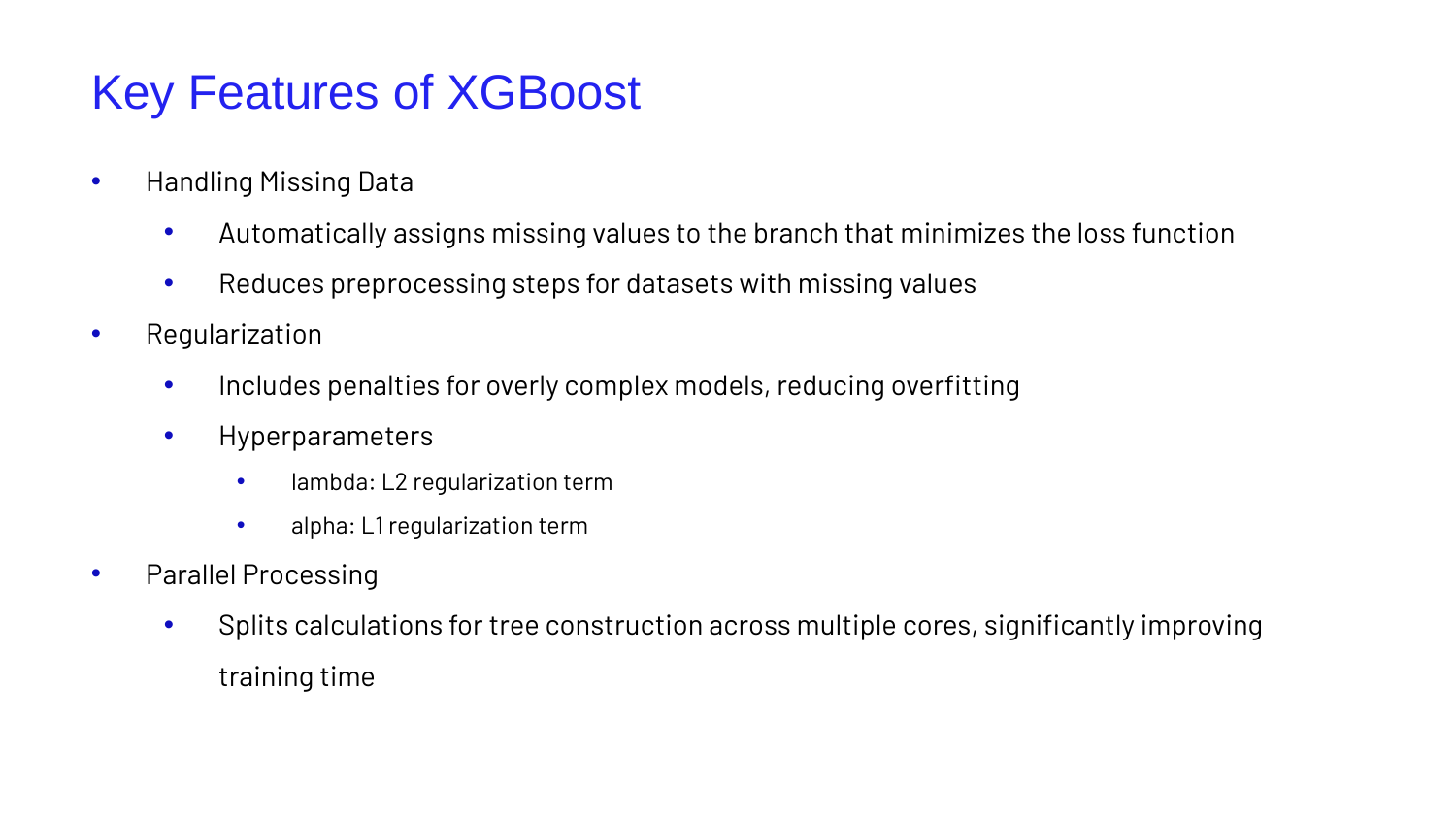

Key Features of XGBoost
Handling Missing Data
Automatically assigns missing values to the branch that minimizes the loss function
Reduces preprocessing steps for datasets with missing values
Regularization
Includes penalties for overly complex models, reducing overfitting
Hyperparameters
lambda: L2 regularization term
alpha: L1 regularization term
Parallel Processing
Splits calculations for tree construction across multiple cores, significantly improving training time